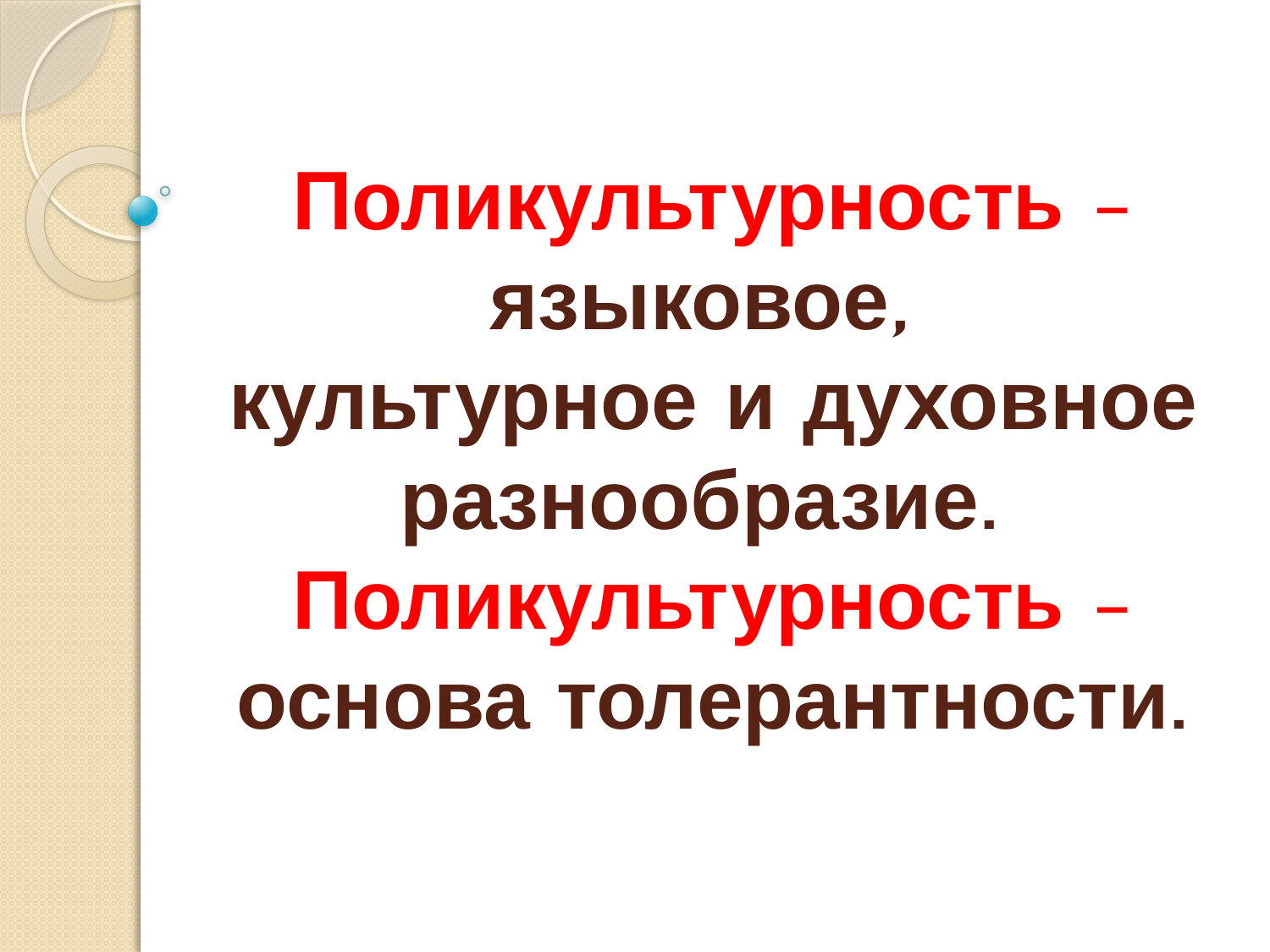

# Поликультурность – языковое, культурное и духовное разнообразие. Поликультурность – основа толерантности.